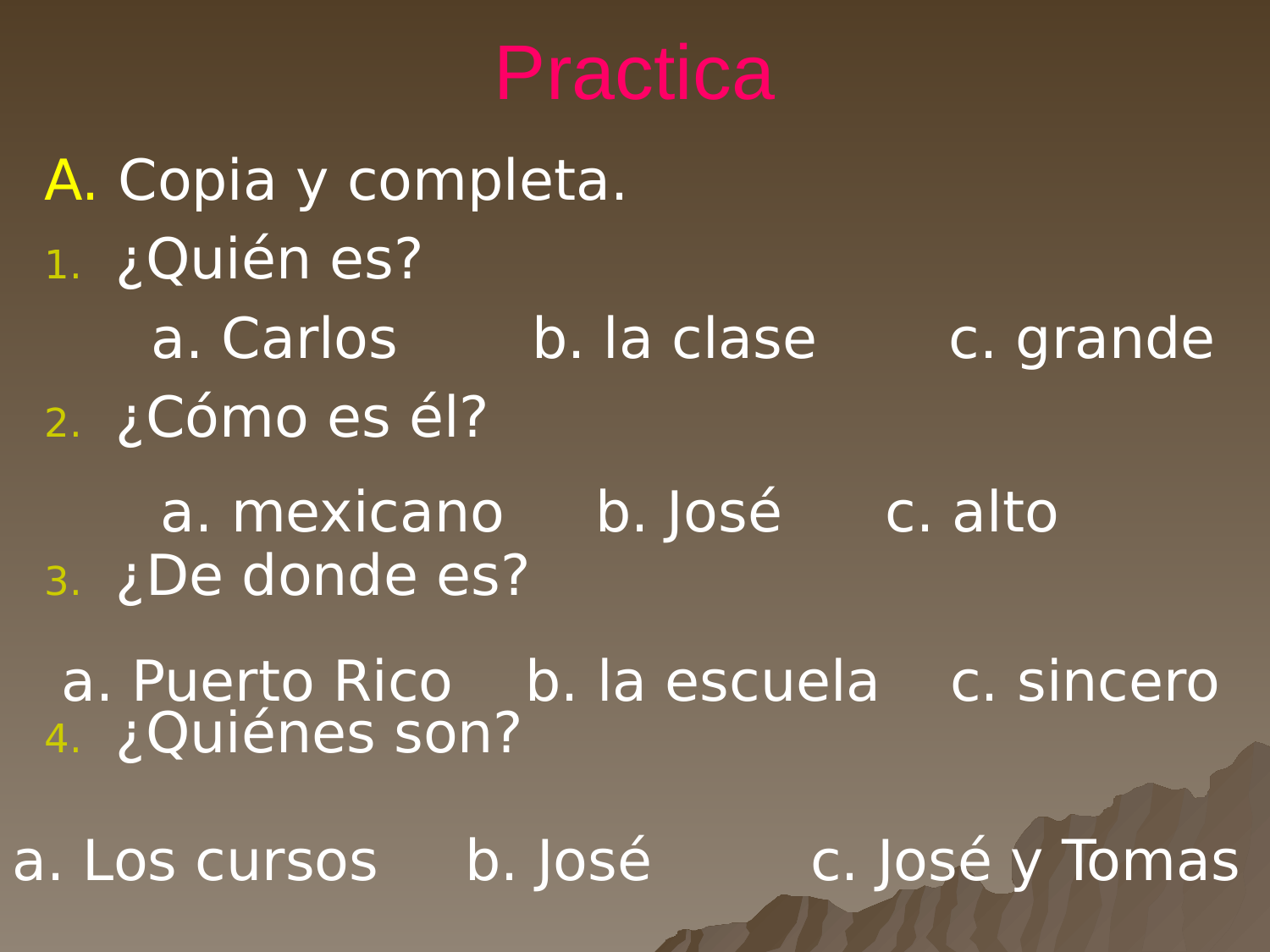

# Practica
A. Copia y completa.
¿Quién es?

¿Cómo es él?

¿De donde es?

¿Quiénes son?
a. Carlos		b. la clase	  c. grande
a. mexicano	   b. José	     c. alto
a. Puerto Rico    b. la escuela	c. sincero
a. Los cursos	    b. José	  c. José y Tomas